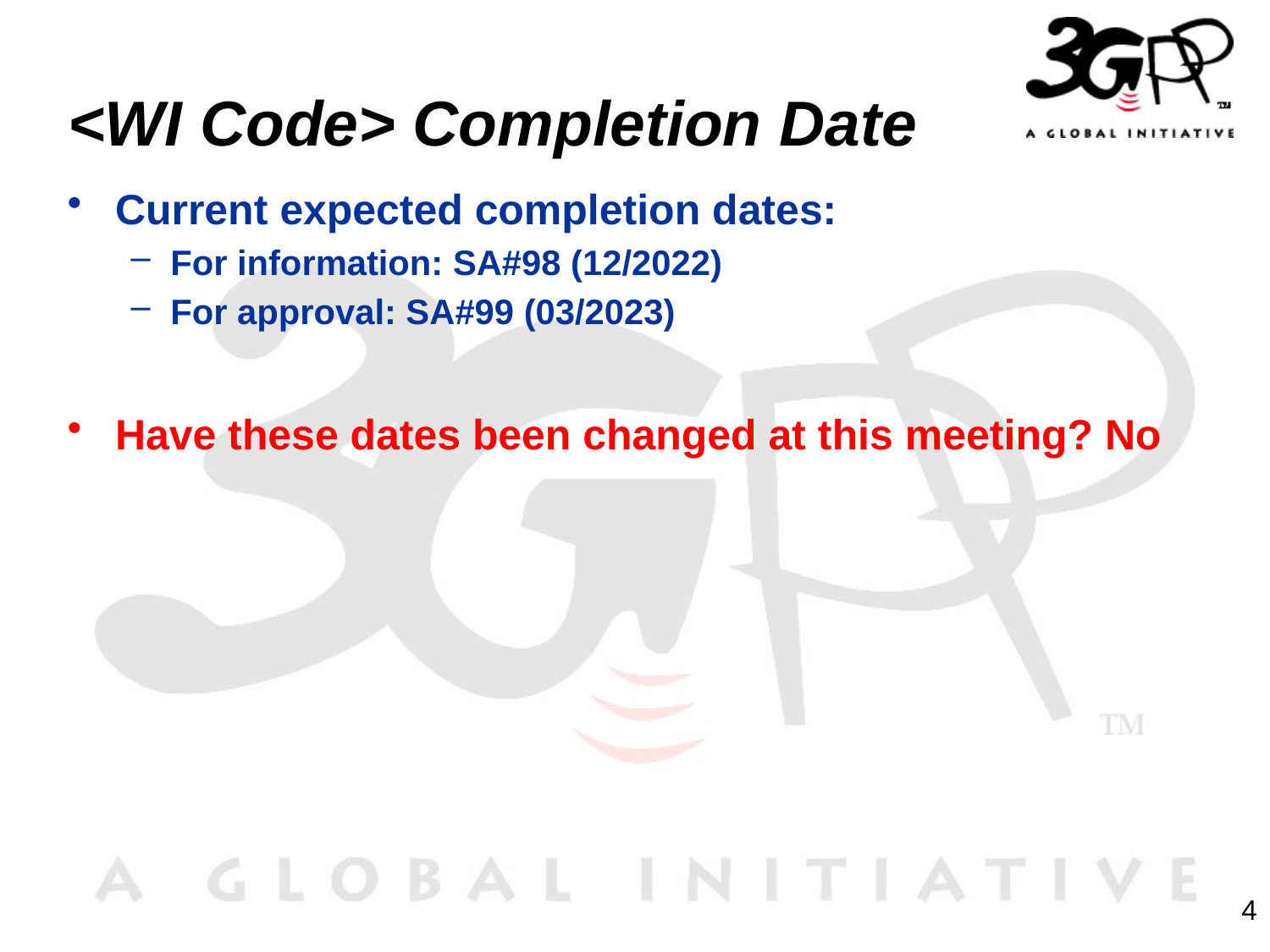

# <WI Code> Completion Date
Current expected completion dates:
For information: SA#98 (12/2022)
For approval: SA#99 (03/2023)

Have these dates been changed at this meeting? No

4